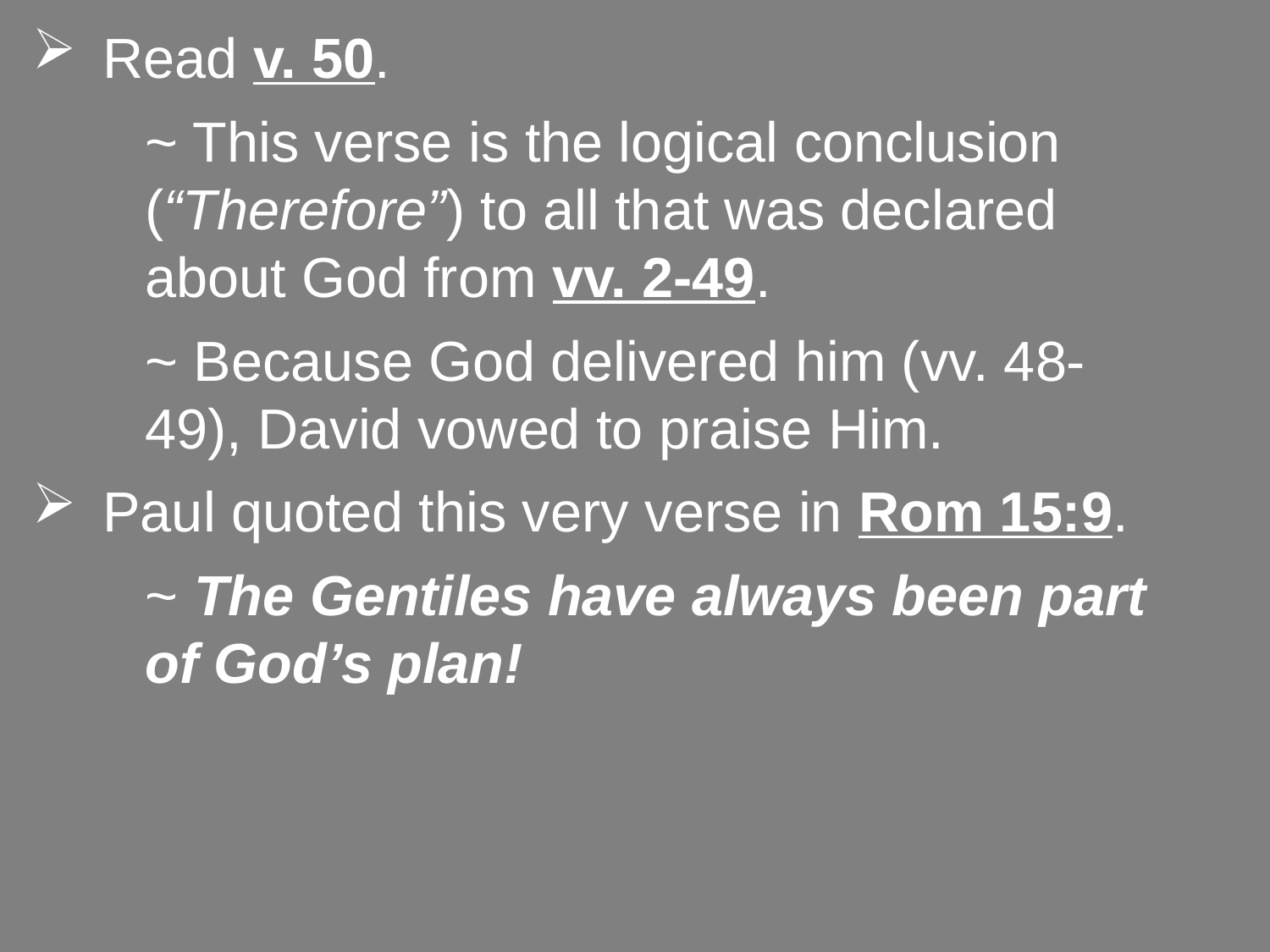

Read v. 50.
		~ This verse is the logical conclusion 						(“Therefore”) to all that was declared 					about God from vv. 2-49.
		~ Because God delivered him (vv. 48-					49), David vowed to praise Him.
Paul quoted this very verse in Rom 15:9.
		~ The Gentiles have always been part 					of God’s plan!